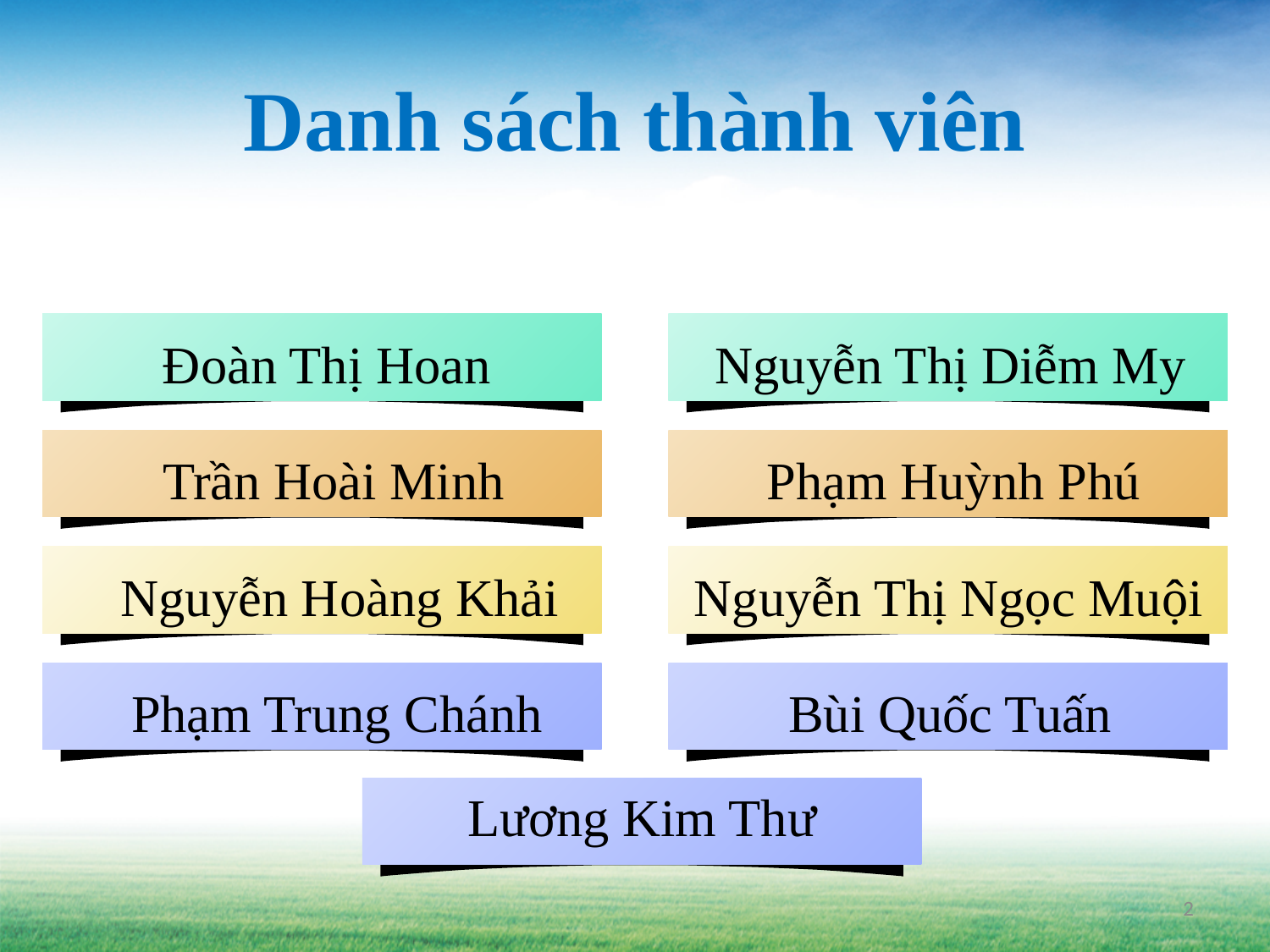

# Danh sách thành viên

Đoàn Thị Hoan
Nguyễn Thị Diễm My

Trần Hoài Minh
Phạm Huỳnh Phú

Nguyễn Hoàng Khải
Nguyễn Thị Ngọc Muội

Phạm Trung Chánh
Bùi Quốc Tuấn

Lương Kim Thư
2